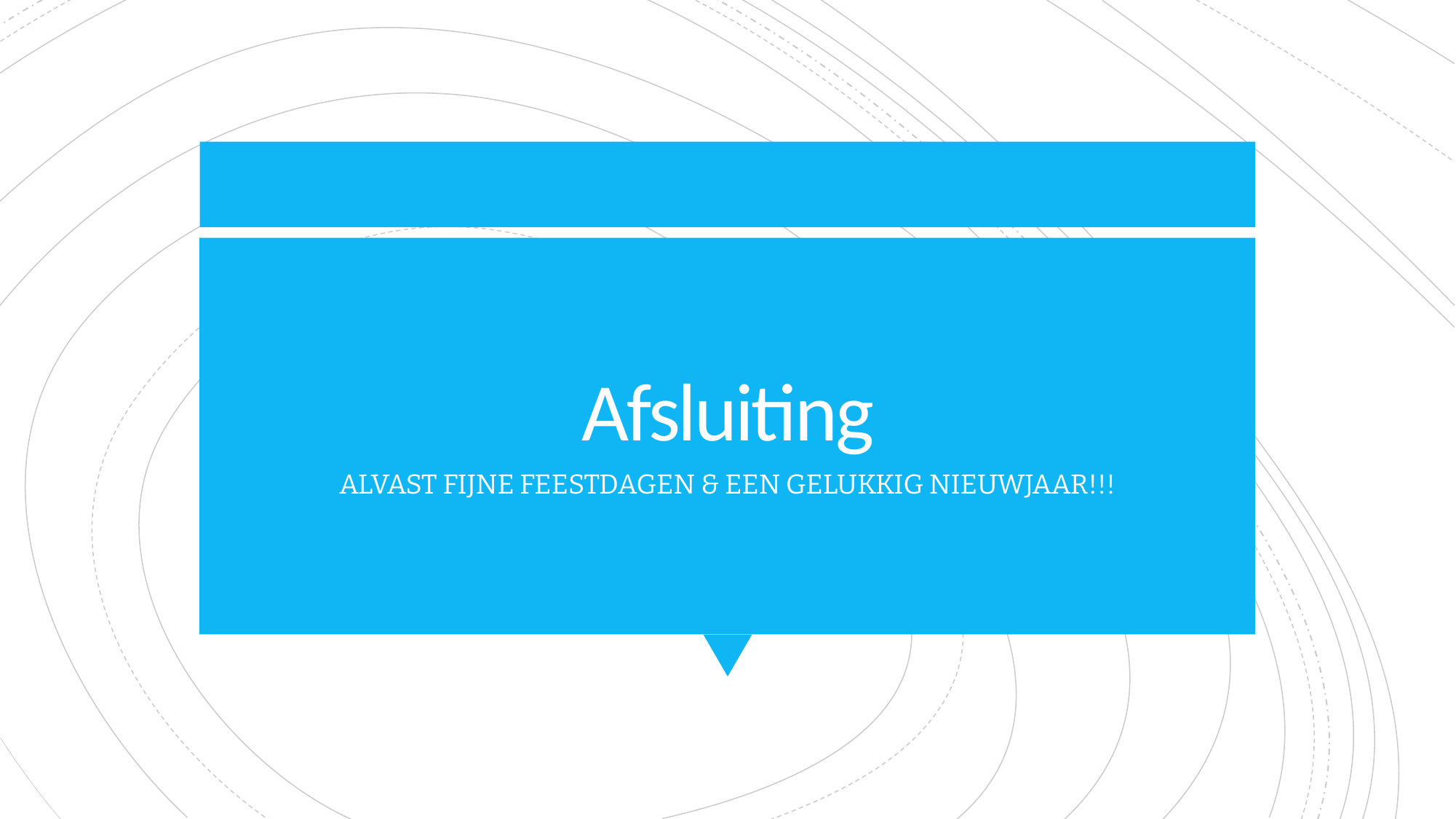

# Afsluiting
ALVAST FIJNE FEESTDAGEN & EEN GELUKKIG NIEUWJAAR!!!